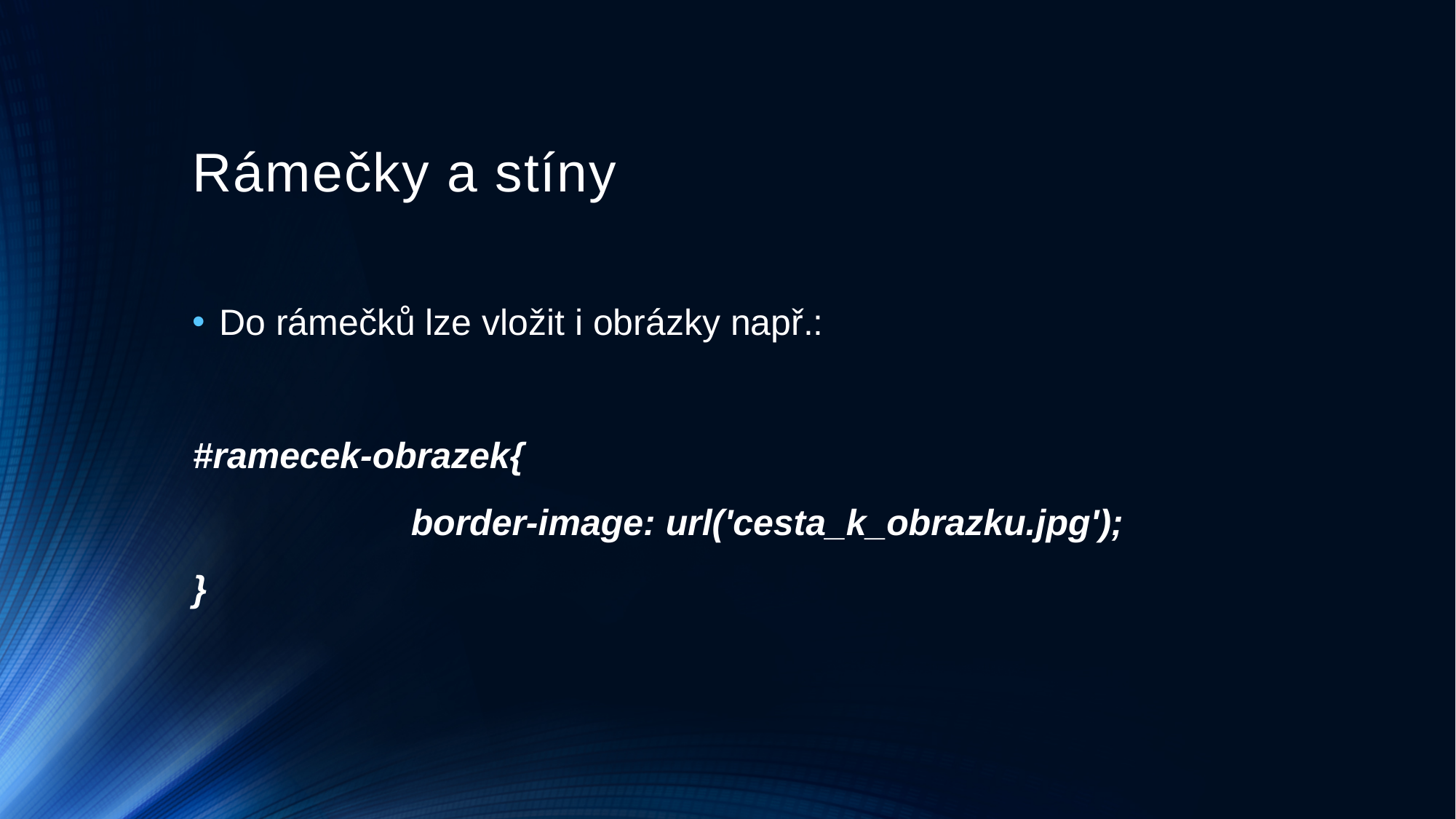

# Rámečky a stíny

Do rámečků lze vložit i obrázky např.:

#ramecek-obrazek{
		border-image: url('cesta_k_obrazku.jpg');
}